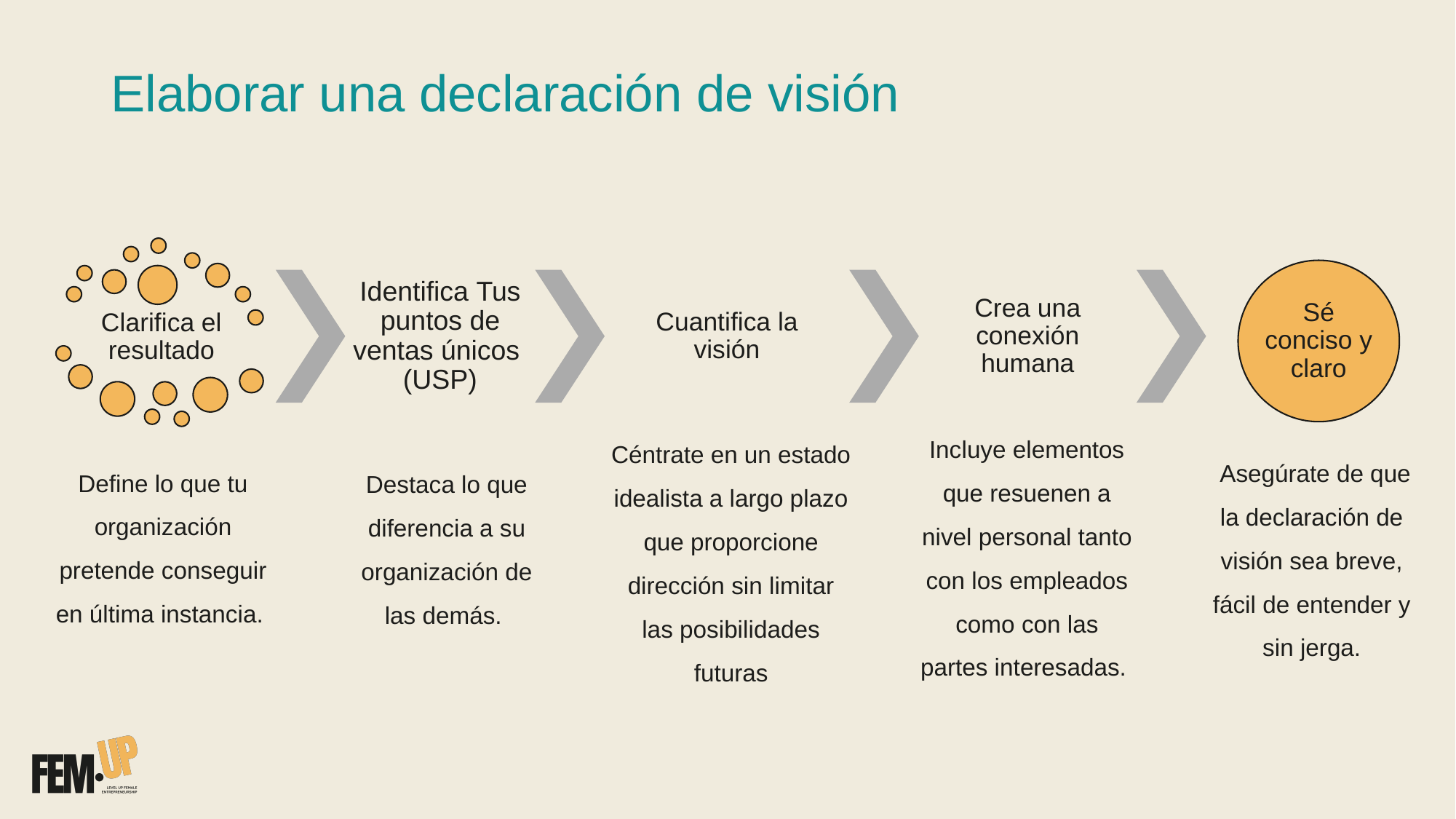

Clarifica el resultado
Define lo que tu organización pretende conseguir en última instancia.
Identifica Tus puntos de ventas únicos  (USP)
Destaca lo que diferencia a su organización de las demás.
Cuantifica la visión
Céntrate en un estado idealista a largo plazo que proporcione dirección sin limitar las posibilidades futuras
Crea una conexión humana
Incluye elementos que resuenen a nivel personal tanto con los empleados como con las partes interesadas.
Sé conciso y claro
 Asegúrate de que la declaración de visión sea breve, fácil de entender y sin jerga.
# Elaborar una declaración de visión